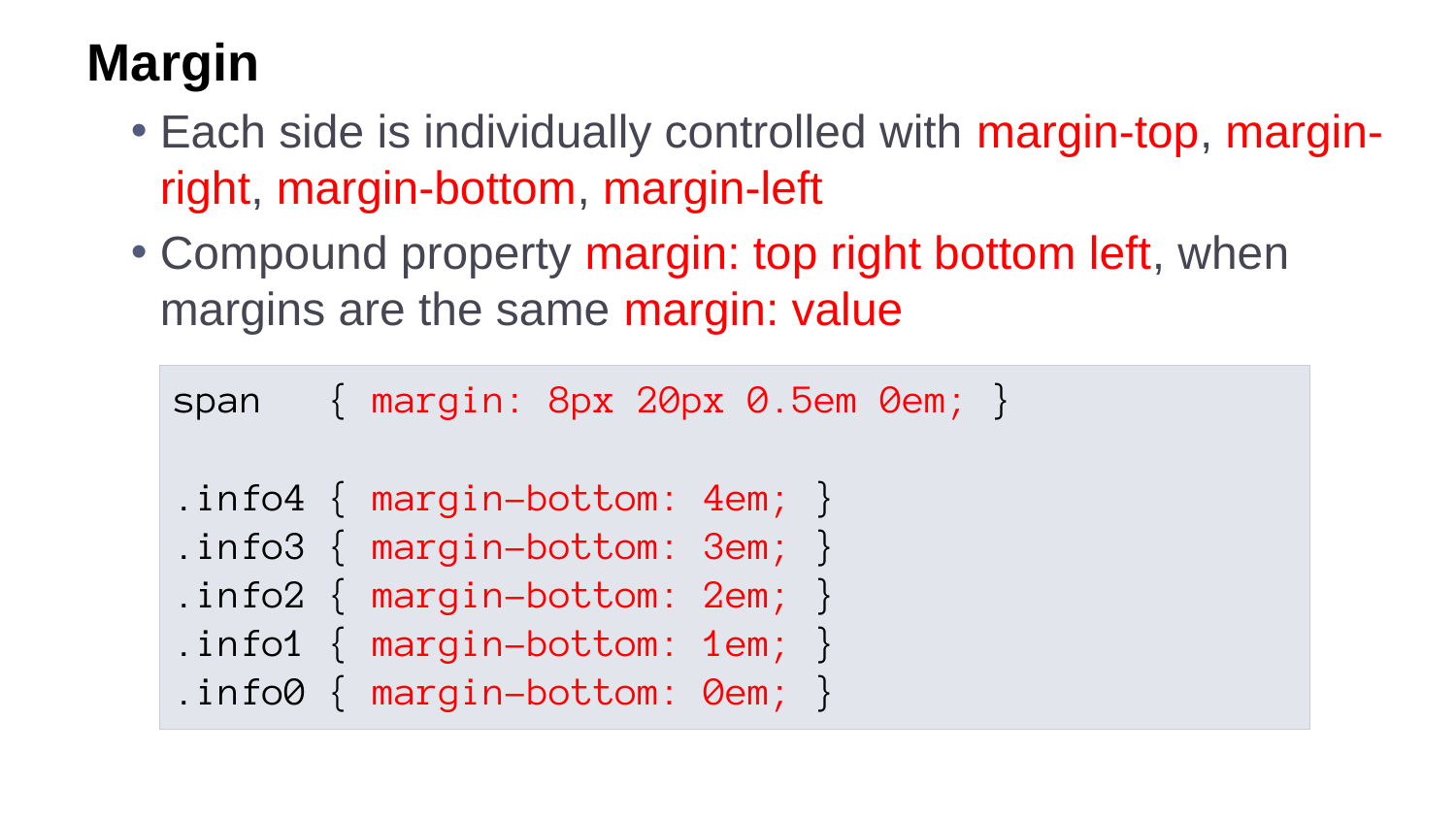

Margin
Each side is individually controlled with margin-top, margin-right, margin-bottom, margin-left
Compound property margin: top right bottom left, when margins are the same margin: value
span   { margin: 8px 20px 0.5em 0em; }

.info4 { margin-bottom: 4em; }
.info3 { margin-bottom: 3em; }
.info2 { margin-bottom: 2em; }
.info1 { margin-bottom: 1em; }
.info0 { margin-bottom: 0em; }